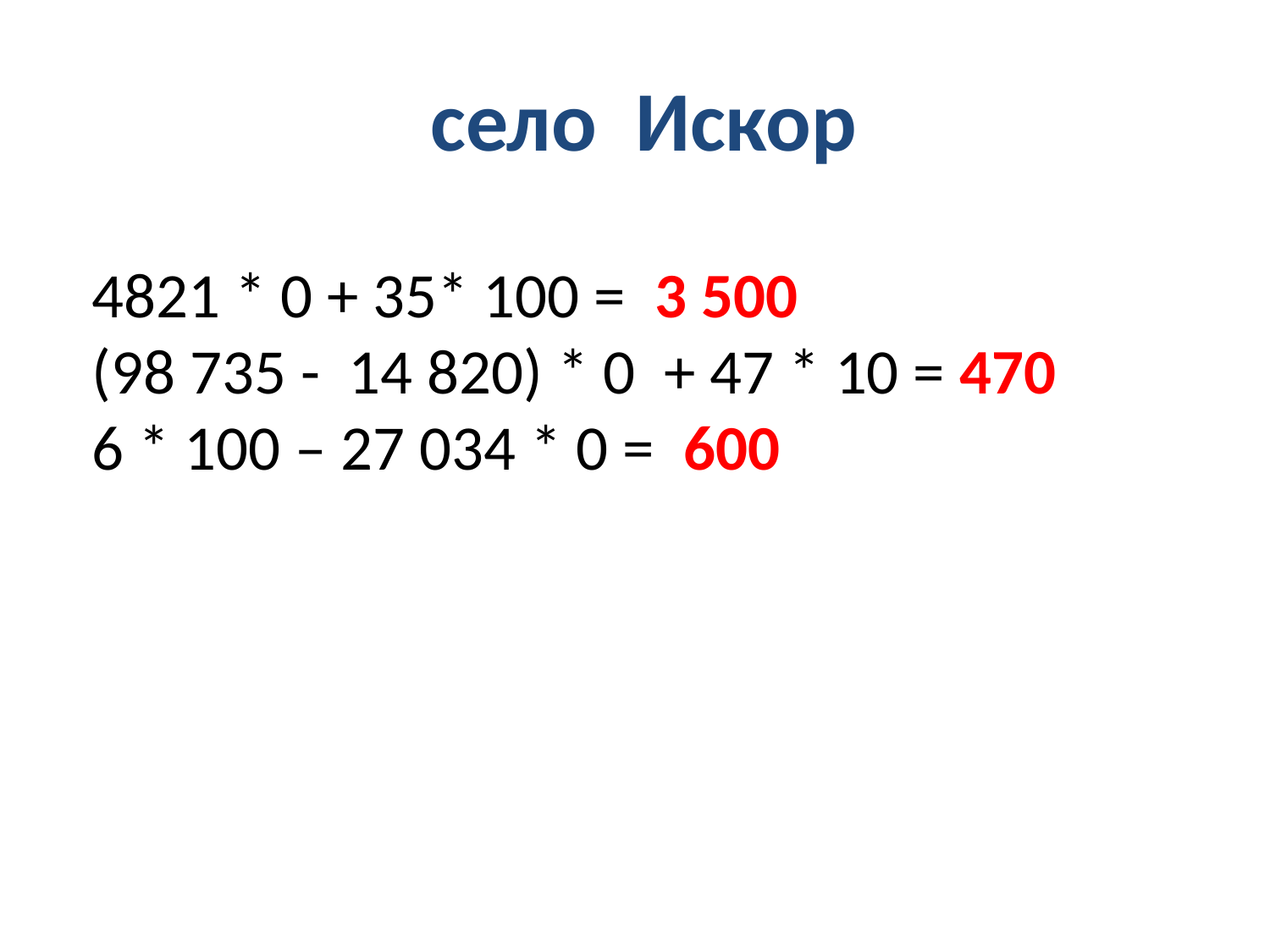

# село  Искор

4821 * 0 + 35* 100 =  3 500
(98 735 -  14 820) * 0  + 47 * 10 = 470
6 * 100 – 27 034 * 0 =  600